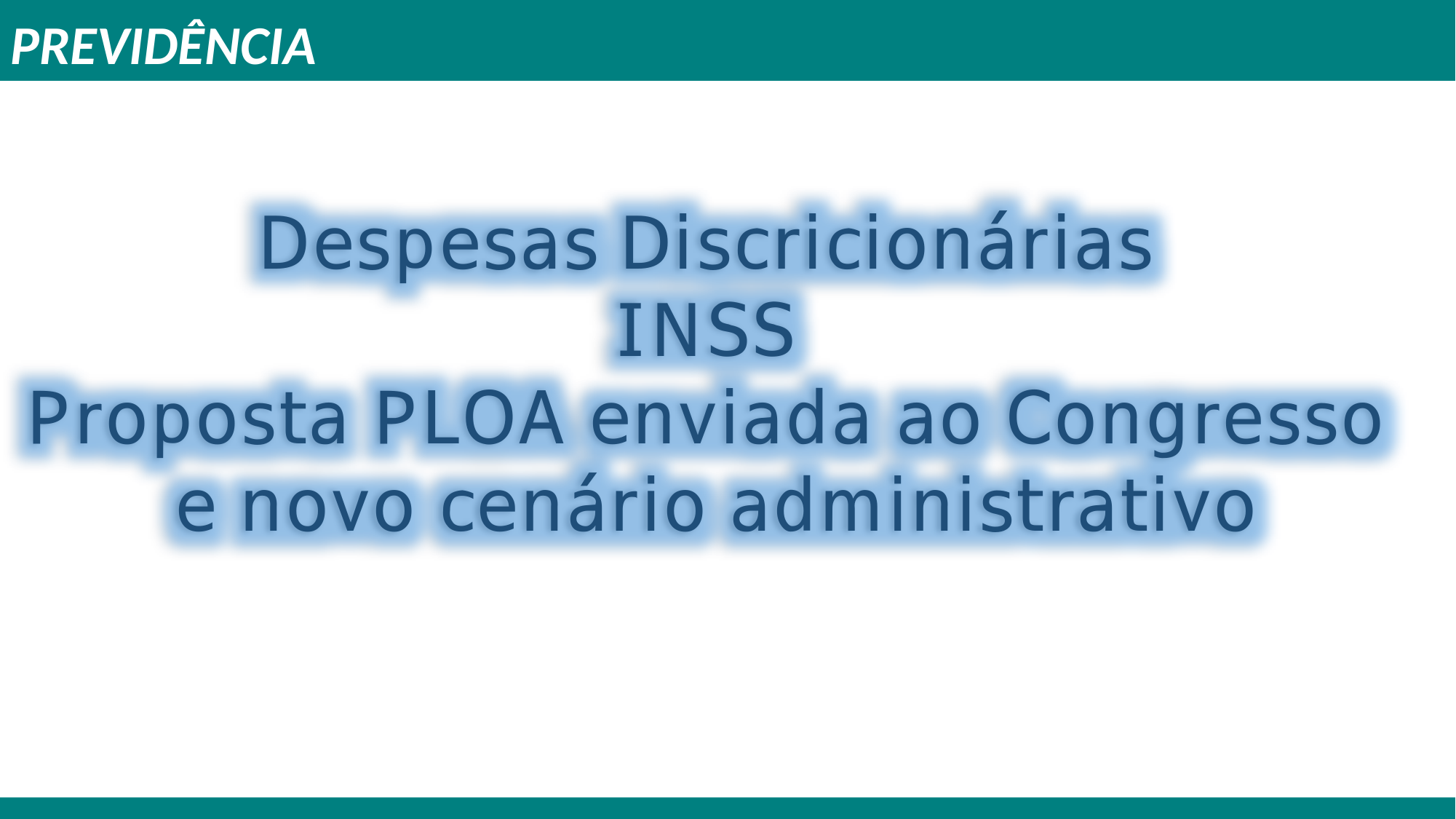

PREVIDÊNCIA
Despesas Discricionárias
INSS
Proposta PLOA enviada ao Congresso
 e novo cenário administrativo